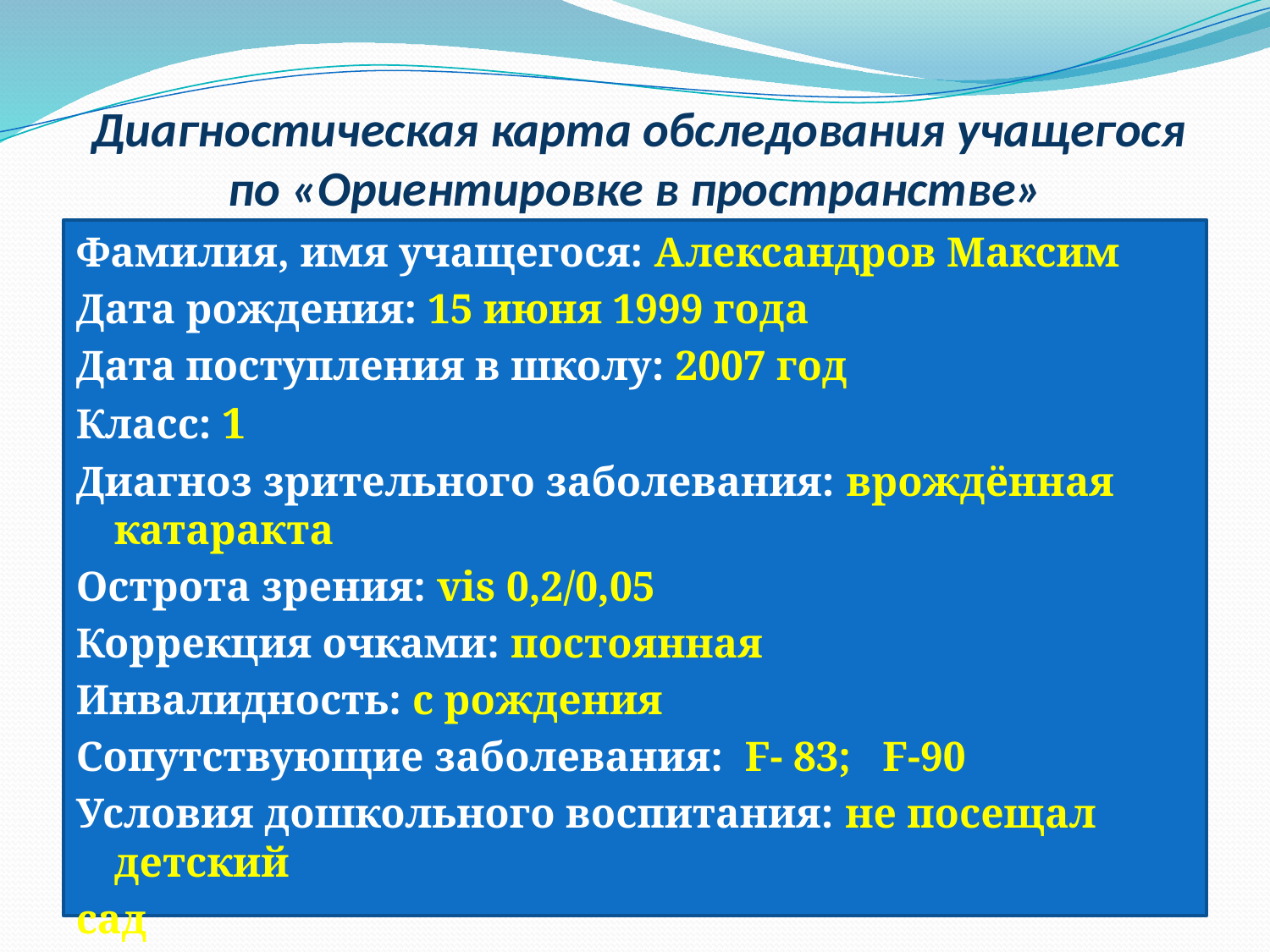

# Диагностическая карта обследования учащегося по «Ориентировке в пространстве»
Фамилия, имя учащегося: Александров Максим
Дата рождения: 15 июня 1999 года
Дата поступления в школу: 2007 год
Класс: 1
Диагноз зрительного заболевания: врождённая катаракта
Острота зрения: vis 0,2/0,05
Коррекция очками: постоянная
Инвалидность: с рождения
Сопутствующие заболевания:  F- 83;   F-90
Условия дошкольного воспитания: не посещал детский
сад